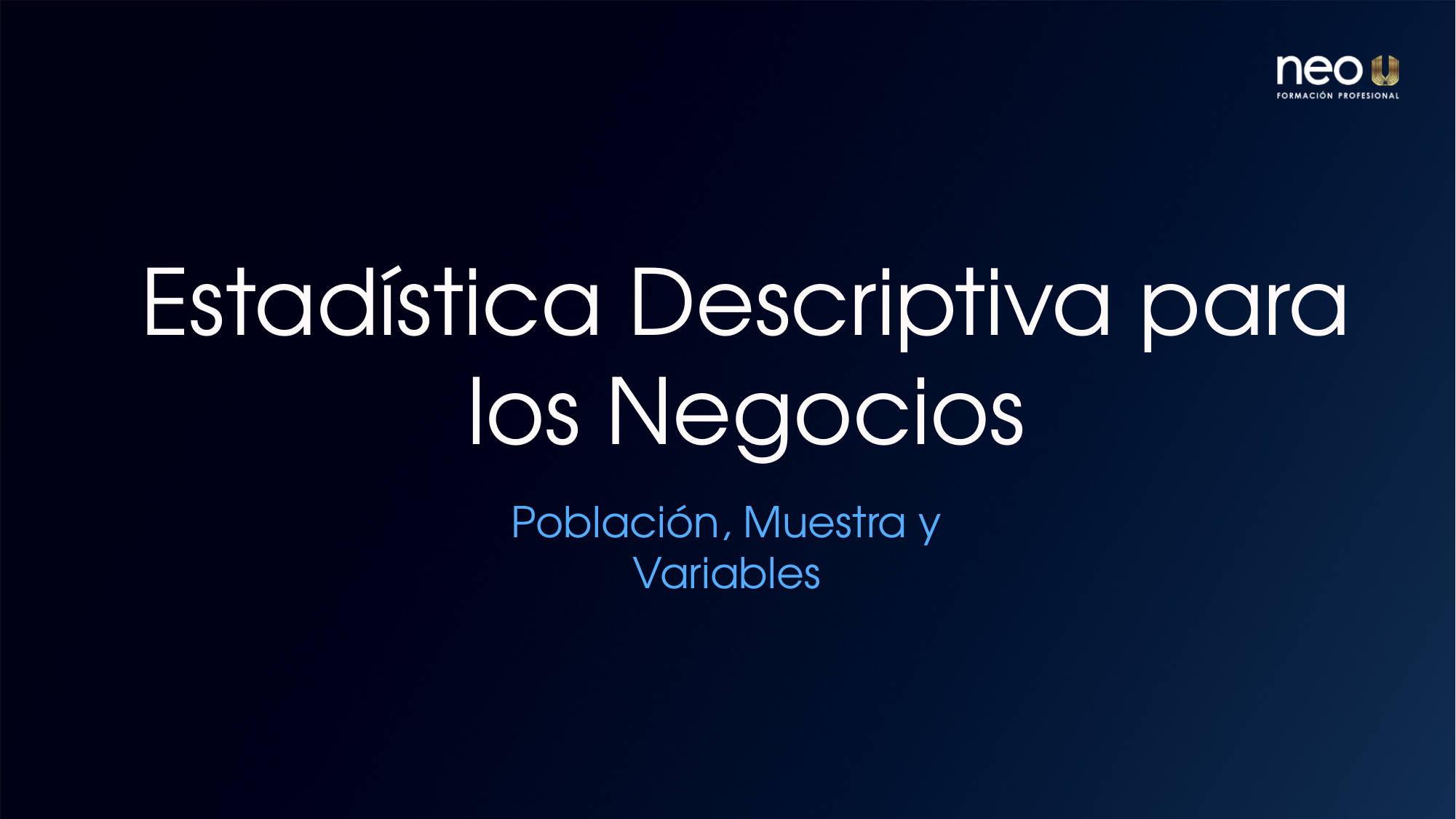

# Estadística Descriptiva para los Negocios
Población, Muestra y Variables